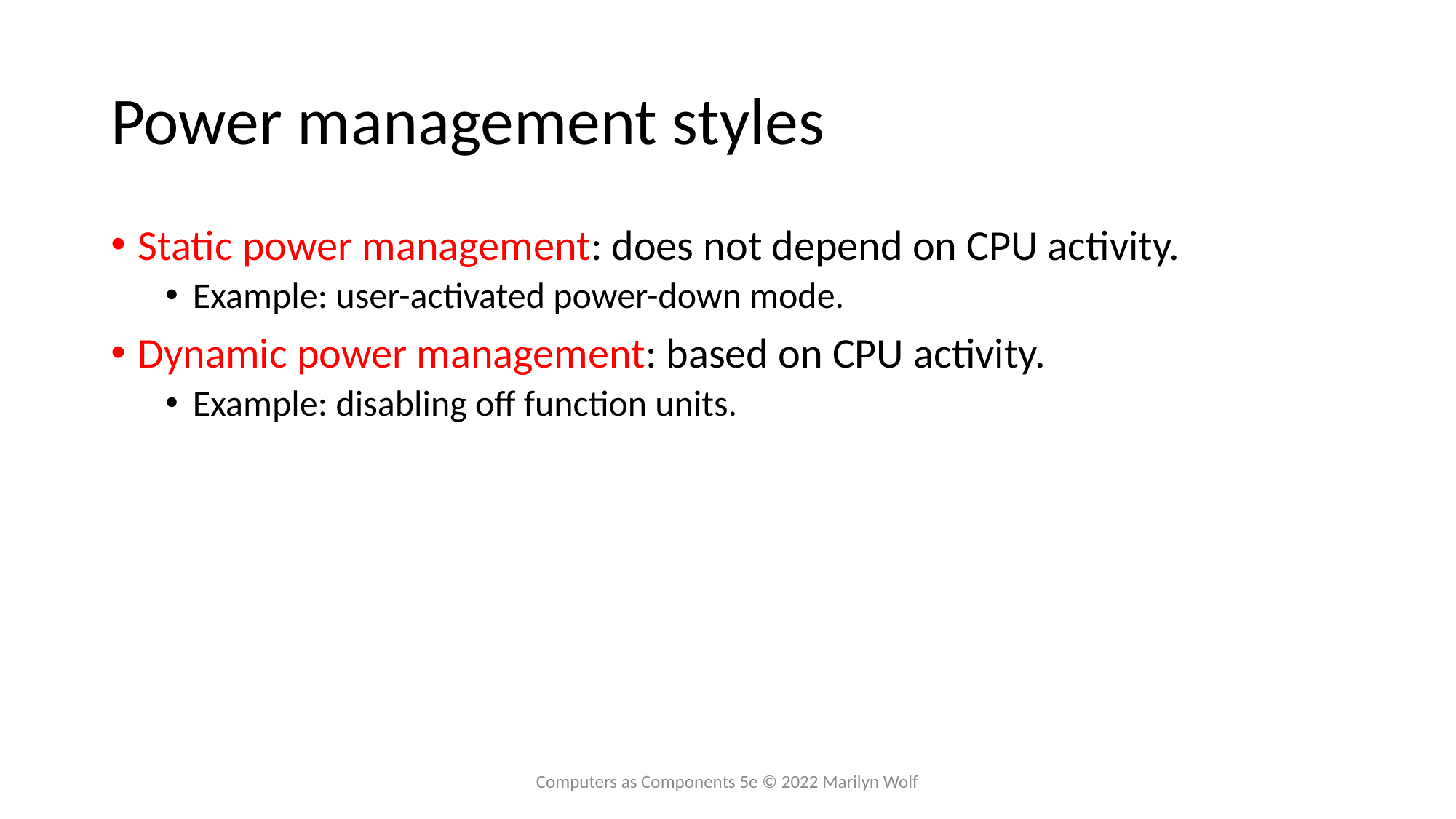

# Power management styles
Static power management: does not depend on CPU activity.
Example: user-activated power-down mode.
Dynamic power management: based on CPU activity.
Example: disabling off function units.
Computers as Components 5e © 2022 Marilyn Wolf